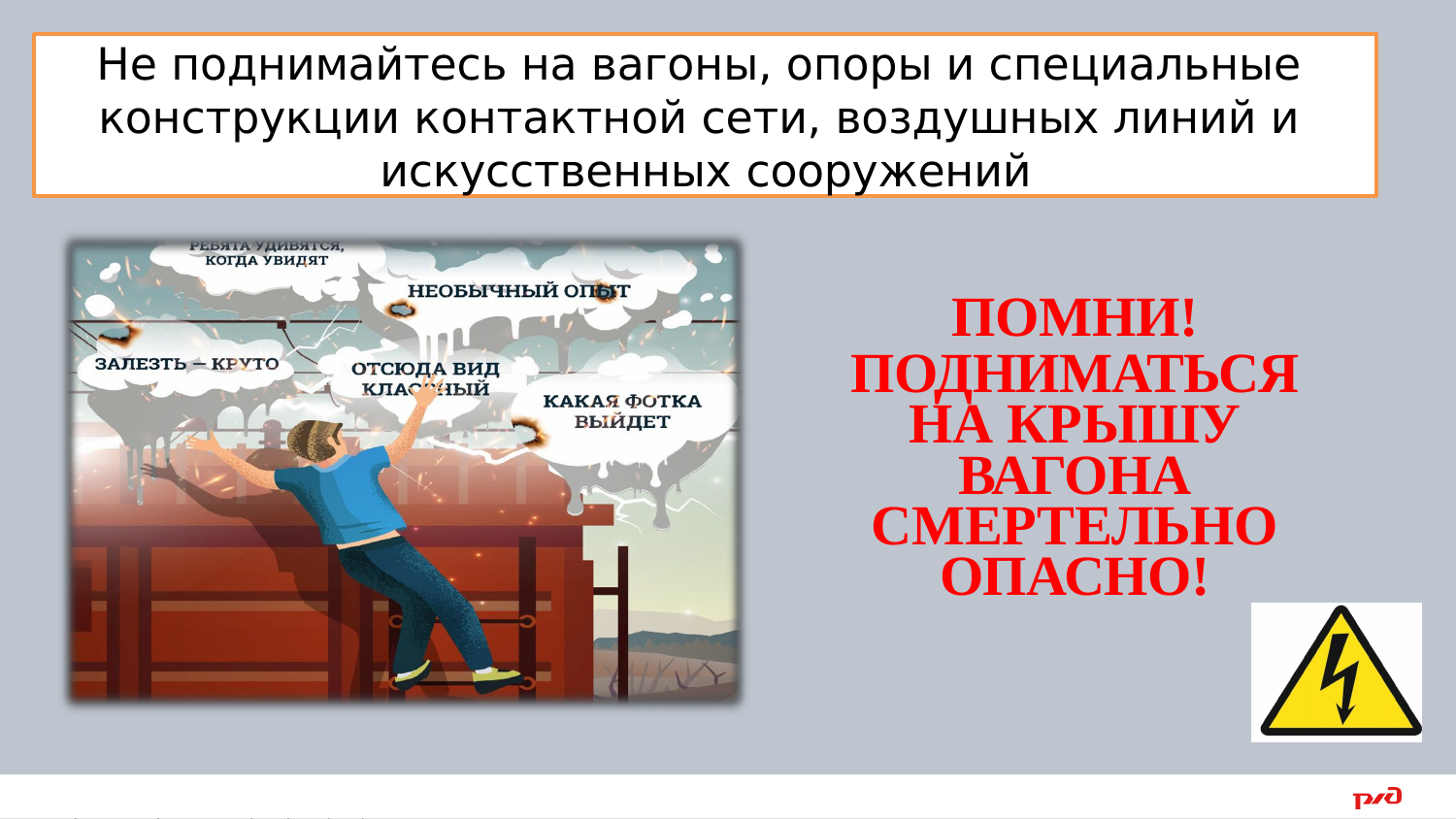

# Не поднимайтесь на вагоны, опоры и специальные  конструкции контактной сети, воздушных линий и  искусственных сооружений

ПОМНИ!
ПОДНИМАТЬСЯ НА КРЫШУ ВАГОНА СМЕРТЕЛЬНО
ОПАСНО!

6 | Тема презентации | XX/ХХ/ХХ